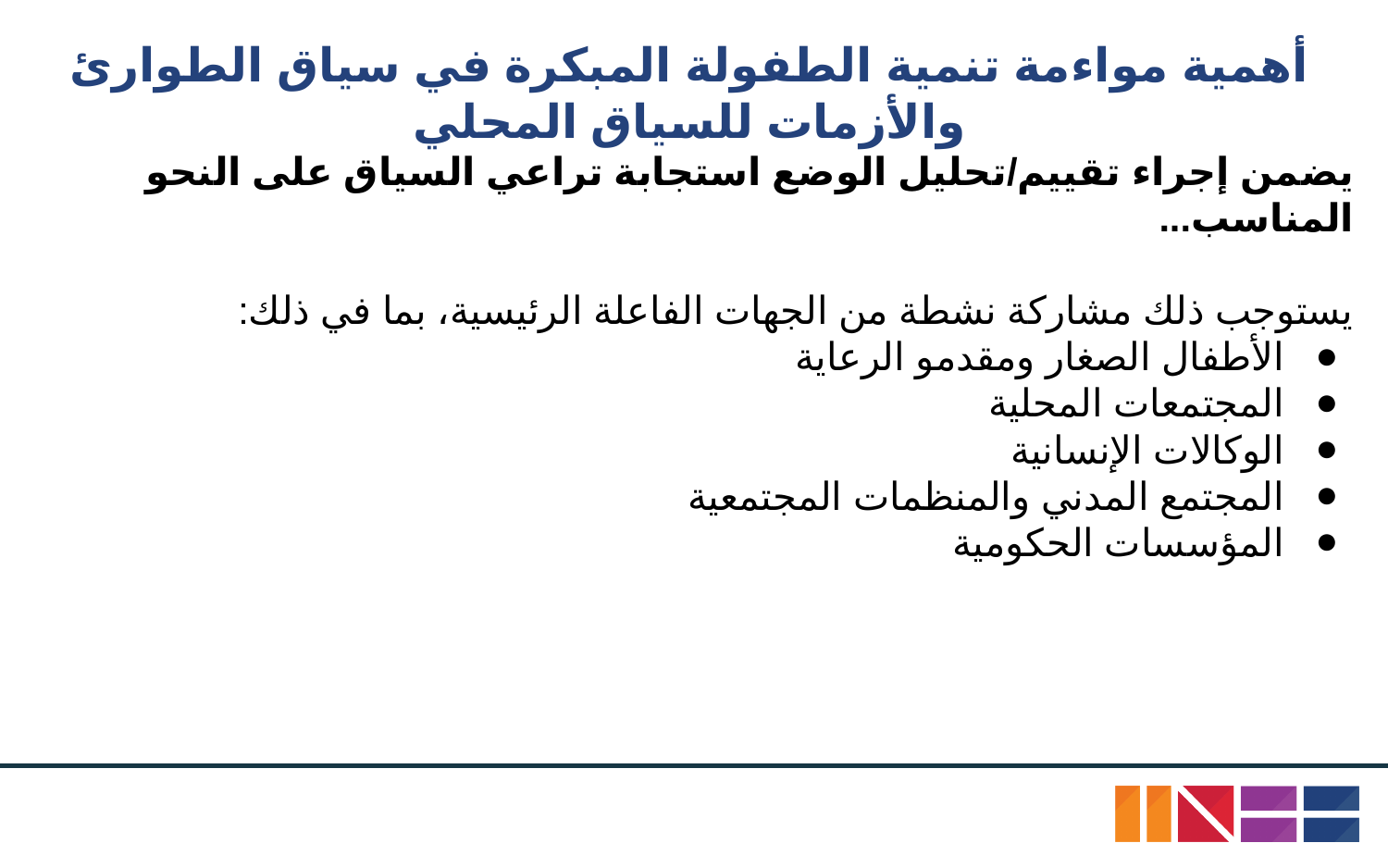

# أهمية مواءمة تنمية الطفولة المبكرة في سياق الطوارئ والأزمات للسياق المحلي

يضمن إجراء تقييم/تحليل الوضع استجابة تراعي السياق على النحو المناسب...

يستوجب ذلك مشاركة نشطة من الجهات الفاعلة الرئيسية، بما في ذلك:
الأطفال الصغار ومقدمو الرعاية
المجتمعات المحلية
الوكالات الإنسانية
المجتمع المدني والمنظمات المجتمعية
المؤسسات الحكومية